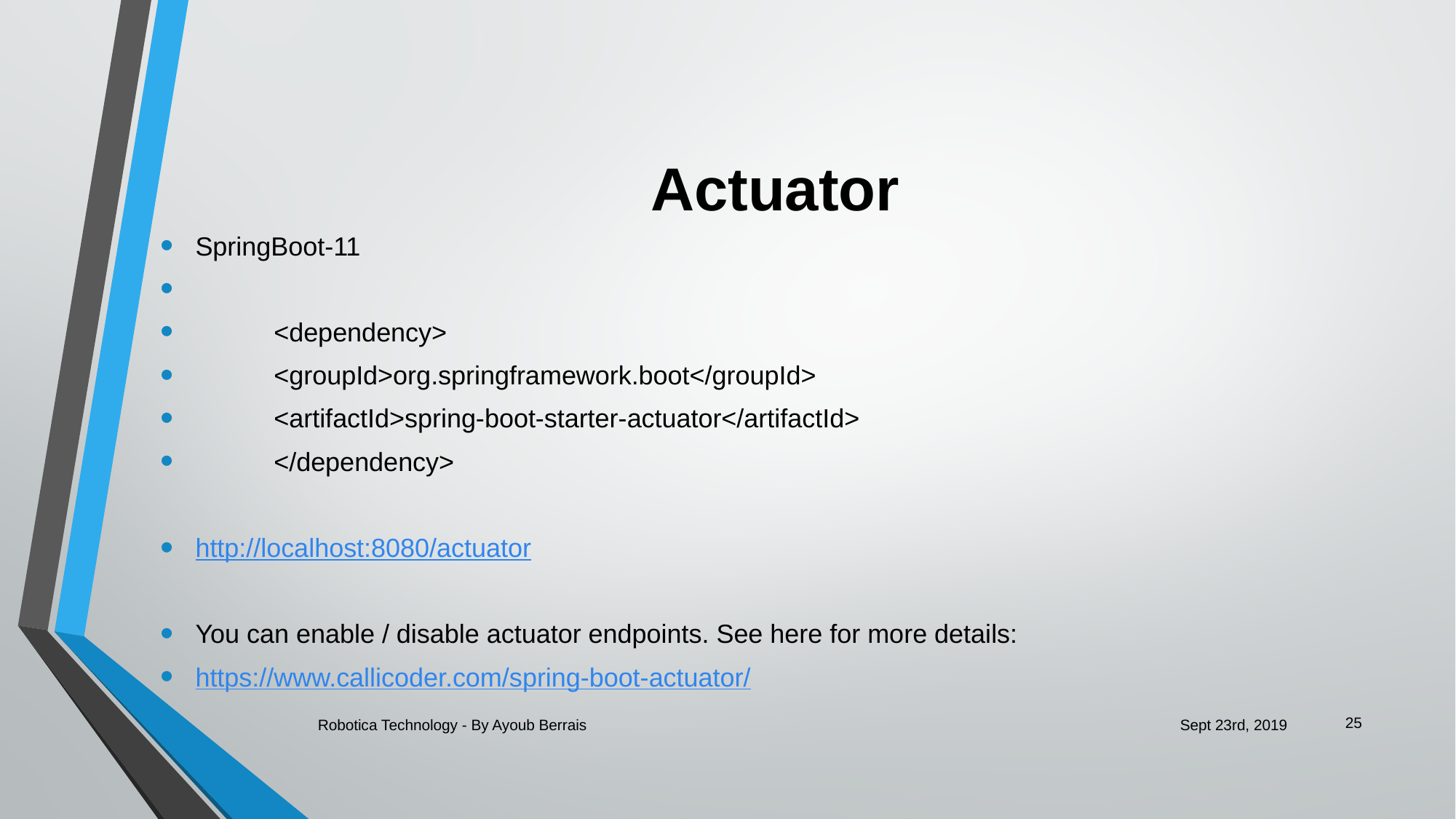

# Actuator
SpringBoot-11

	<dependency>
			<groupId>org.springframework.boot</groupId>
			<artifactId>spring-boot-starter-actuator</artifactId>
		</dependency>

http://localhost:8080/actuator

You can enable / disable actuator endpoints. See here for more details:
https://www.callicoder.com/spring-boot-actuator/

25
Robotica Technology - By Ayoub Berrais
Sept 23rd, 2019